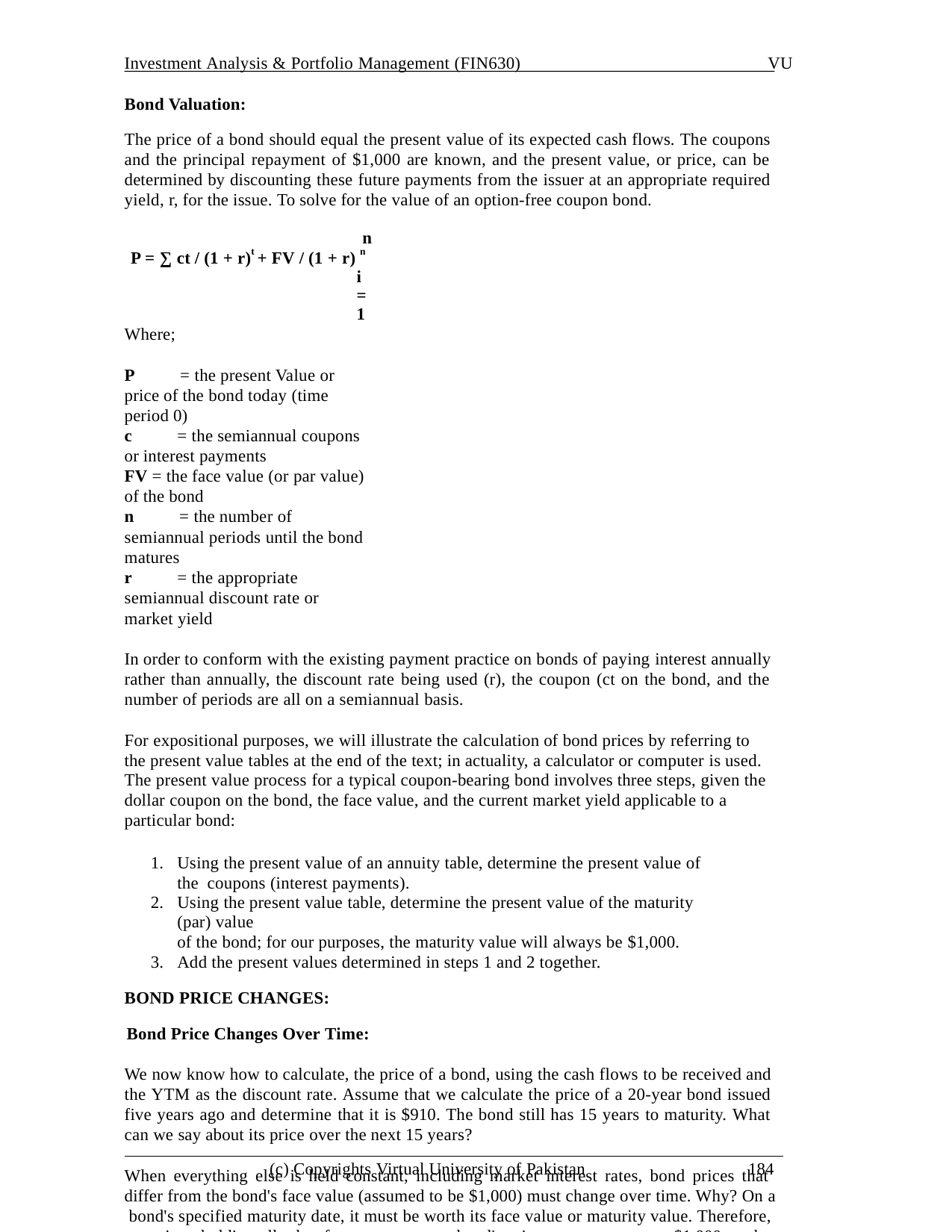

Investment Analysis & Portfolio Management (FIN630)	VU

Bond Valuation:
The price of a bond should equal the present value of its expected cash flows. The coupons  and the principal repayment of $1,000 are known, and the present value, or price, can be  determined by discounting these future payments from the issuer at an appropriate required  yield, r, for the issue. To solve for the value of an option-free coupon bond.

n
P = ∑ ct / (1 + r)t + FV / (1 + r) n
i = 1
Where;

P	= the present Value or price of the bond today (time period 0)
c	= the semiannual coupons or interest payments
FV = the face value (or par value) of the bond
n	= the number of semiannual periods until the bond matures
r	= the appropriate semiannual discount rate or market yield

In order to conform with the existing payment practice on bonds of paying interest annually  rather than annually, the discount rate being used (r), the coupon (ct on the bond, and the  number of periods are all on a semiannual basis.

For expositional purposes, we will illustrate the calculation of bond prices by referring to  the present value tables at the end of the text; in actuality, a calculator or computer is used.  The present value process for a typical coupon-bearing bond involves three steps, given the  dollar coupon on the bond, the face value, and the current market yield applicable to a  particular bond:

Using the present value of an annuity table, determine the present value of the  coupons (interest payments).
Using the present value table, determine the present value of the maturity (par) value
of the bond; for our purposes, the maturity value will always be $1,000.
Add the present values determined in steps 1 and 2 together.
BOND PRICE CHANGES:
Bond Price Changes Over Time:

We now know how to calculate, the price of a bond, using the cash flows to be received and  the YTM as the discount rate. Assume that we calculate the price of a 20-year bond issued  five years ago and determine that it is $910. The bond still has 15 years to maturity. What  can we say about its price over the next 15 years?

When everything else is held constant, including market interest rates, bond prices that  differ from the bond's face value (assumed to be $1,000) must change over time. Why? On a  bond's specified maturity date, it must be worth its face value or maturity value. Therefore,  over time, holding all other factors constant, a bond's price must converge to $1,000 on the  maturity date because that is the amount the issuer will repay on the maturity date.

After bonds are issued, they sell at discounts (prices less than $1,000) and premiums (prices  greater than $1,000) during their lifetimes. Therefore, a bond selling at a discount will  experience a rise in price over time, holding all other factors constant, and a bond selling at

(c) Copyrights Virtual University of Pakistan
184